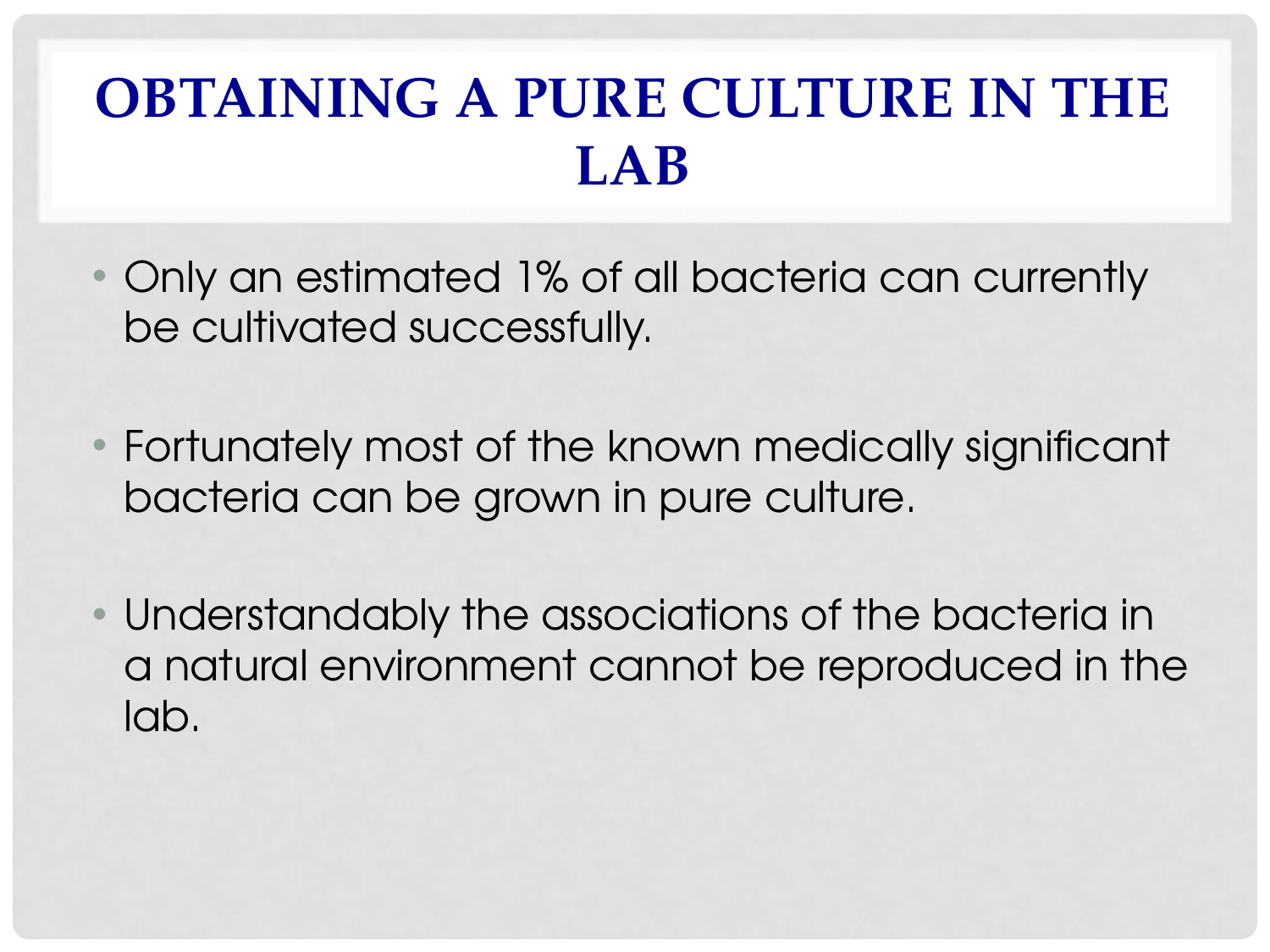

# Obtaining a Pure Culture in the Lab
Only an estimated 1% of all bacteria can currently be cultivated successfully.

Fortunately most of the known medically significant bacteria can be grown in pure culture.

Understandably the associations of the bacteria in a natural environment cannot be reproduced in the lab.